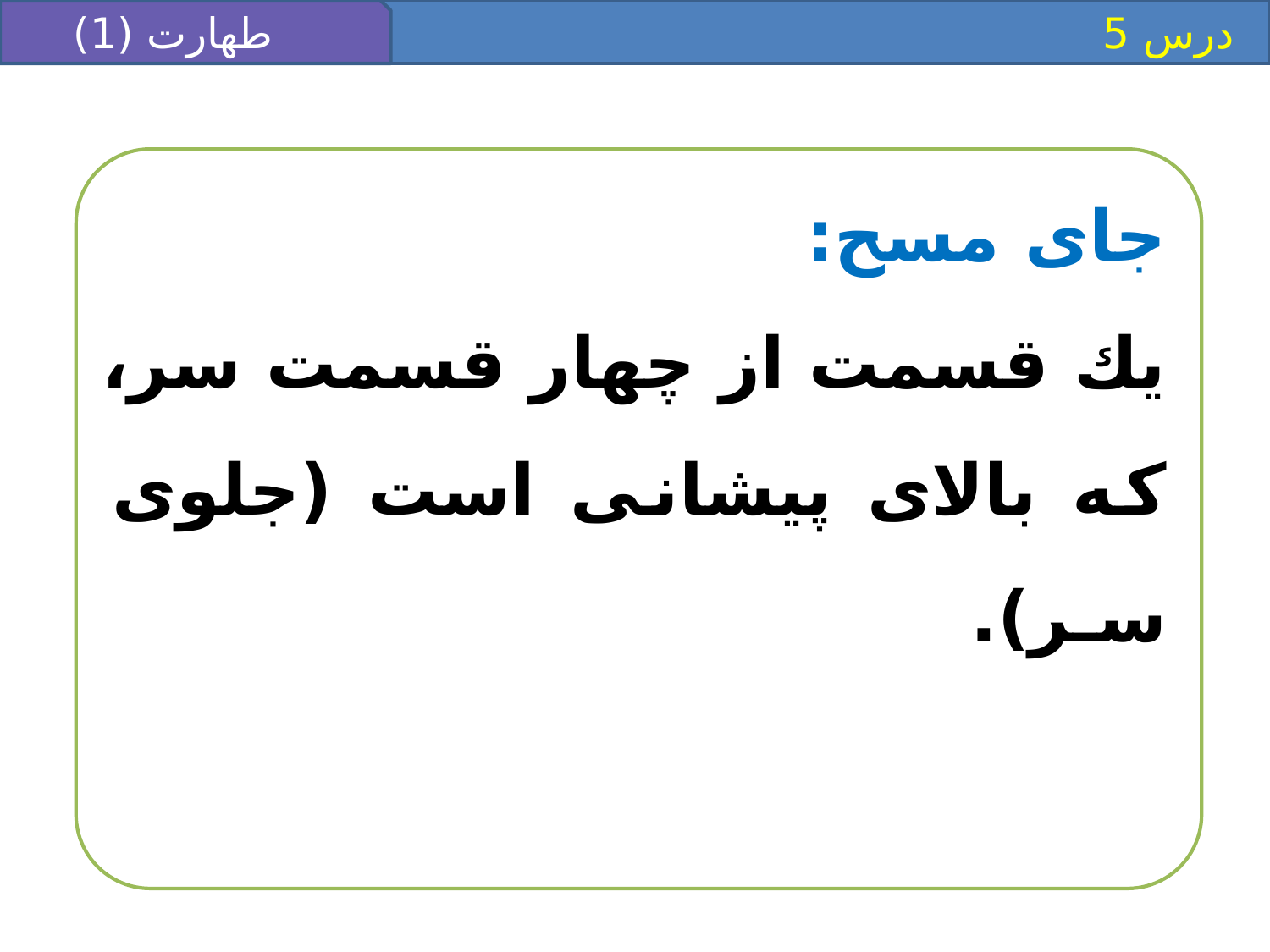

طهارت (1)
 درس 5
جاى مسح:
يك قسمت از چهار قسمت سر، كه بالاى پيشانى است (جلوى سـر).